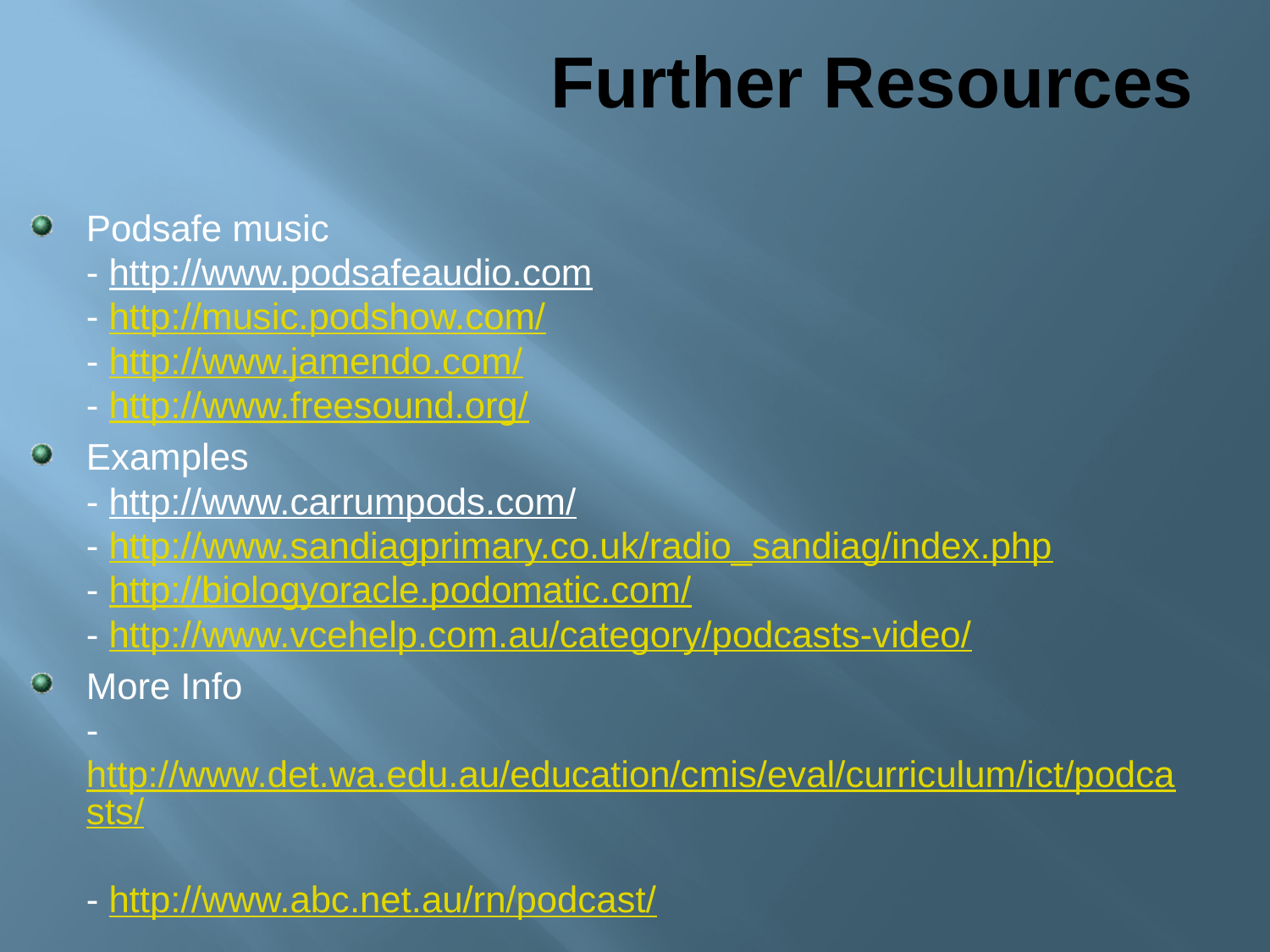

# Further Resources
Podsafe music
- http://www.podsafeaudio.com
- http://music.podshow.com/
- http://www.jamendo.com/
- http://www.freesound.org/
Examples
- http://www.carrumpods.com/
- http://www.sandiagprimary.co.uk/radio_sandiag/index.php
- http://biologyoracle.podomatic.com/
- http://www.vcehelp.com.au/category/podcasts-video/
More Info
- http://www.det.wa.edu.au/education/cmis/eval/curriculum/ict/podcasts/
- http://www.abc.net.au/rn/podcast/